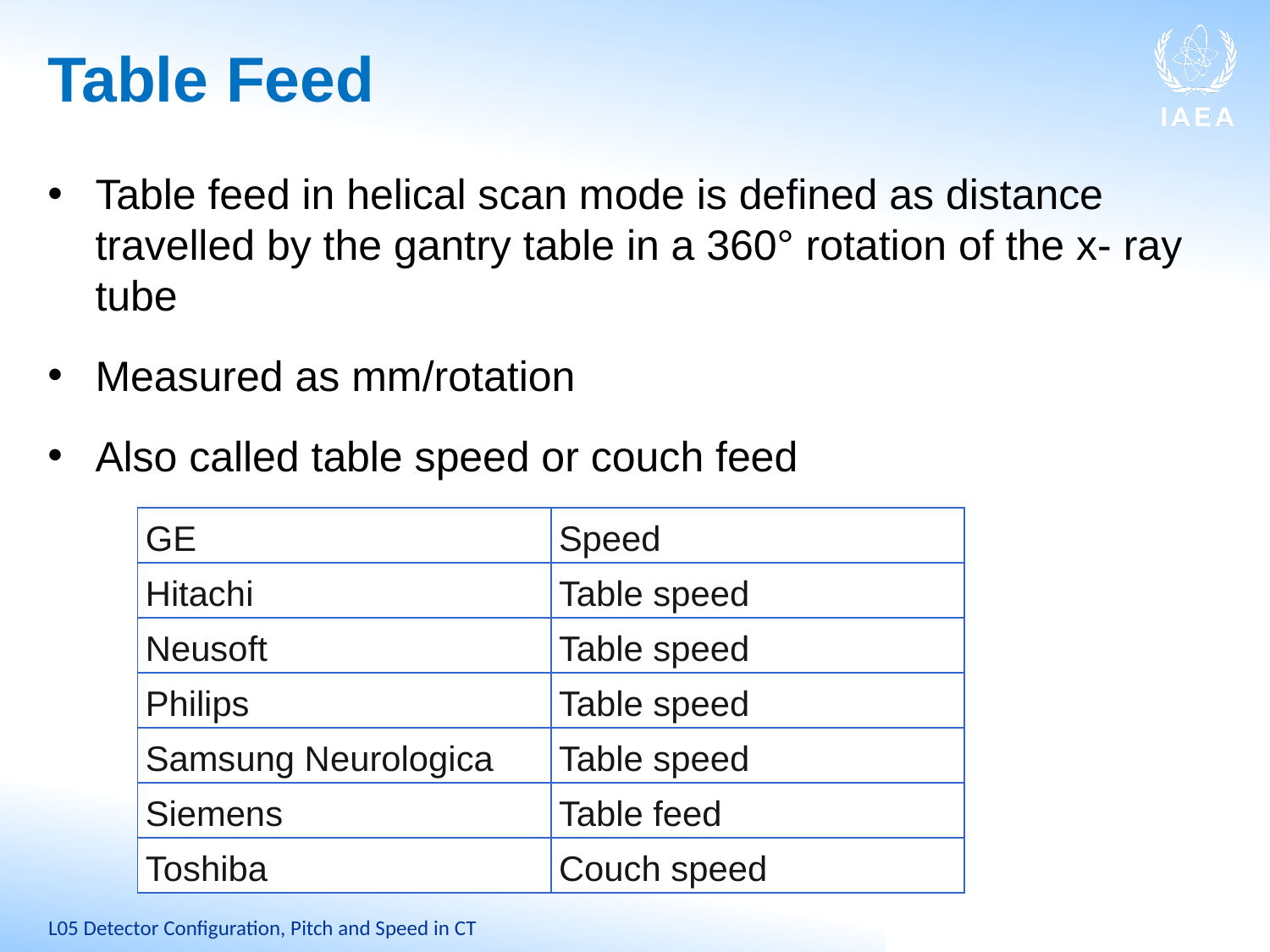

# Table Feed
Table feed in helical scan mode is defined as distance travelled by the gantry table in a 360° rotation of the x- ray tube
Measured as mm/rotation
Also called table speed or couch feed
| GE | Speed |
| --- | --- |
| Hitachi | Table speed |
| Neusoft | Table speed |
| Philips | Table speed |
| Samsung Neurologica | Table speed |
| Siemens | Table feed |
| Toshiba | Couch speed |